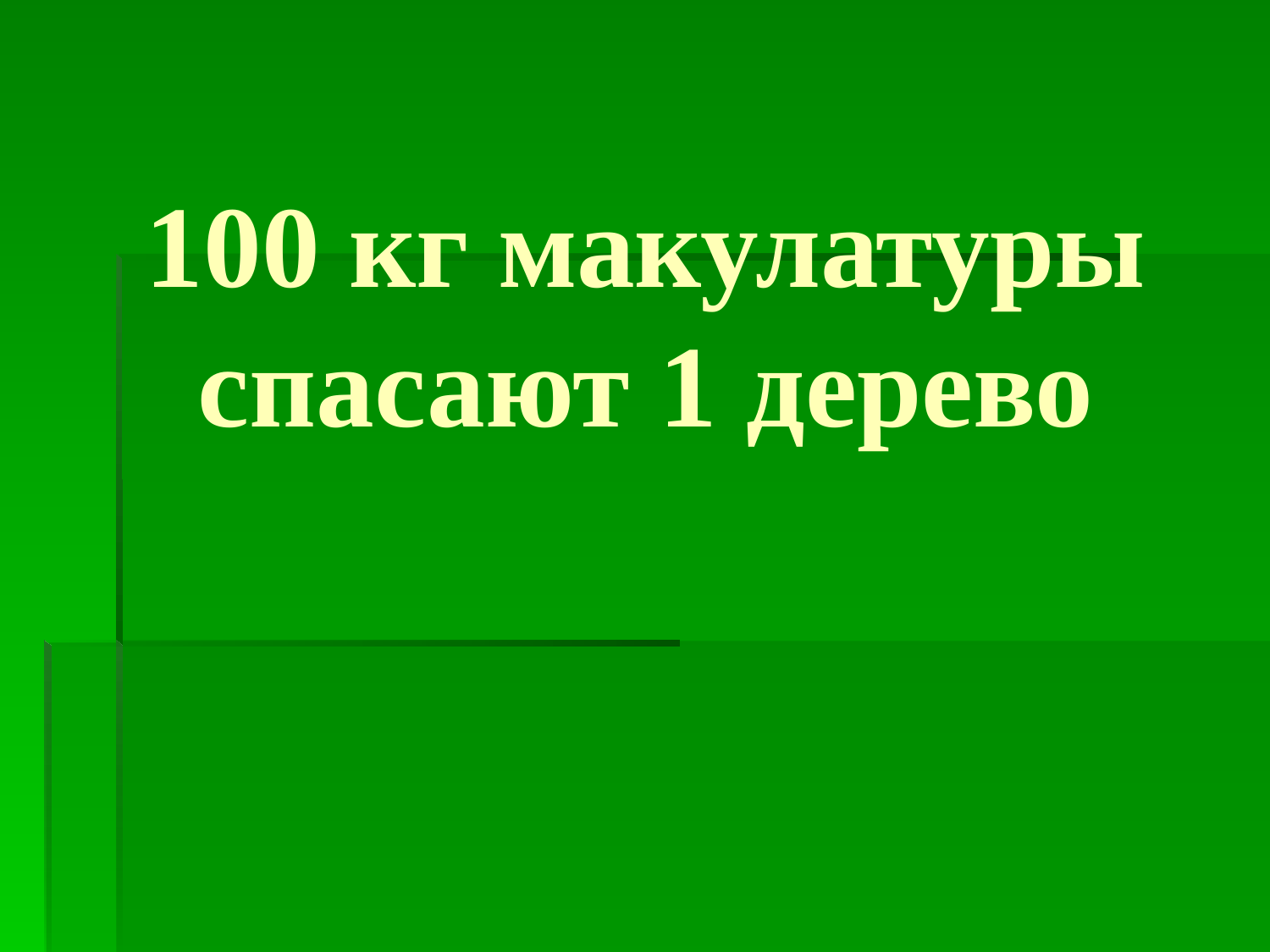

# 100 кг макулатуры спасают 1 дерево